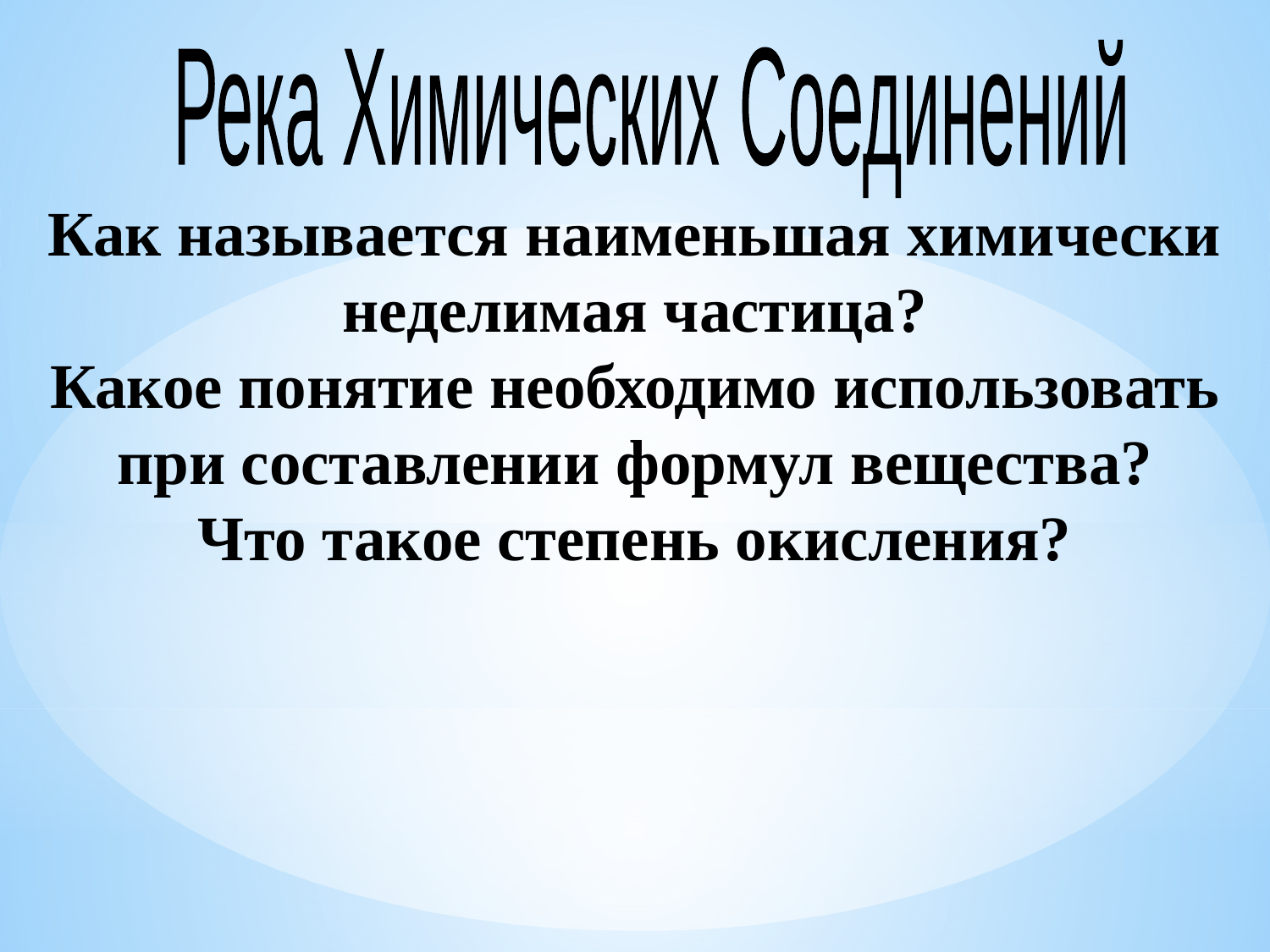

Река Химических Соединений
# Как называется наименьшая химически неделимая частица? Какое понятие необходимо использовать при составлении формул вещества? Что такое степень окисления?